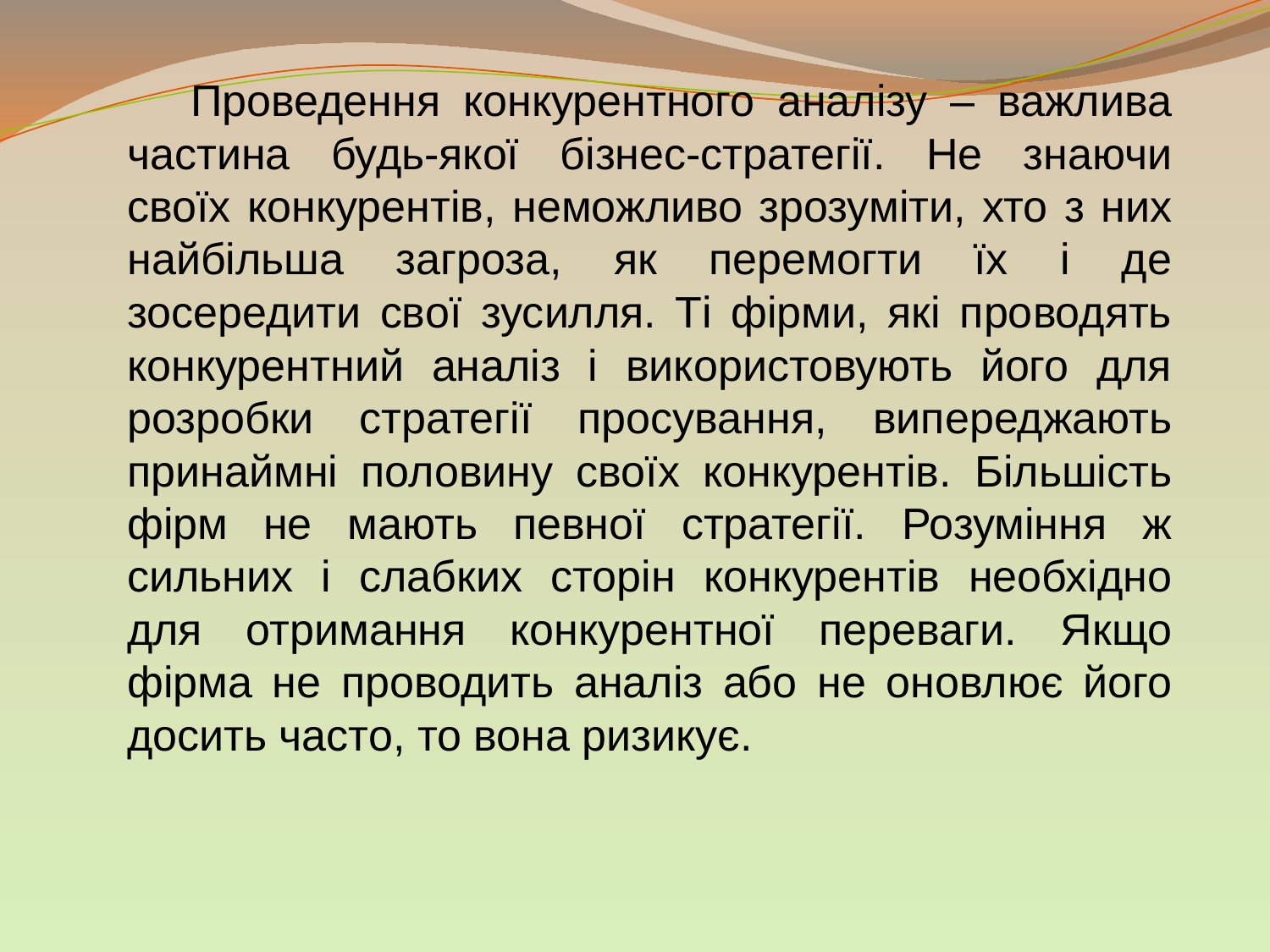

Проведення конкурентного аналізу – важлива частина будь-якої бізнес-стратегії. Не знаючи своїх конкурентів, неможливо зрозуміти, хто з них найбільша загроза, як перемогти їх і де зосередити свої зусилля. Ті фірми, які проводять конкурентний аналіз і використовують його для розробки стратегії просування, випереджають принаймні половину своїх конкурентів. Більшість фірм не мають певної стратегії. Розуміння ж сильних і слабких сторін конкурентів необхідно для отримання конкурентної переваги. Якщо фірма не проводить аналіз або не оновлює його досить часто, то вона ризикує.